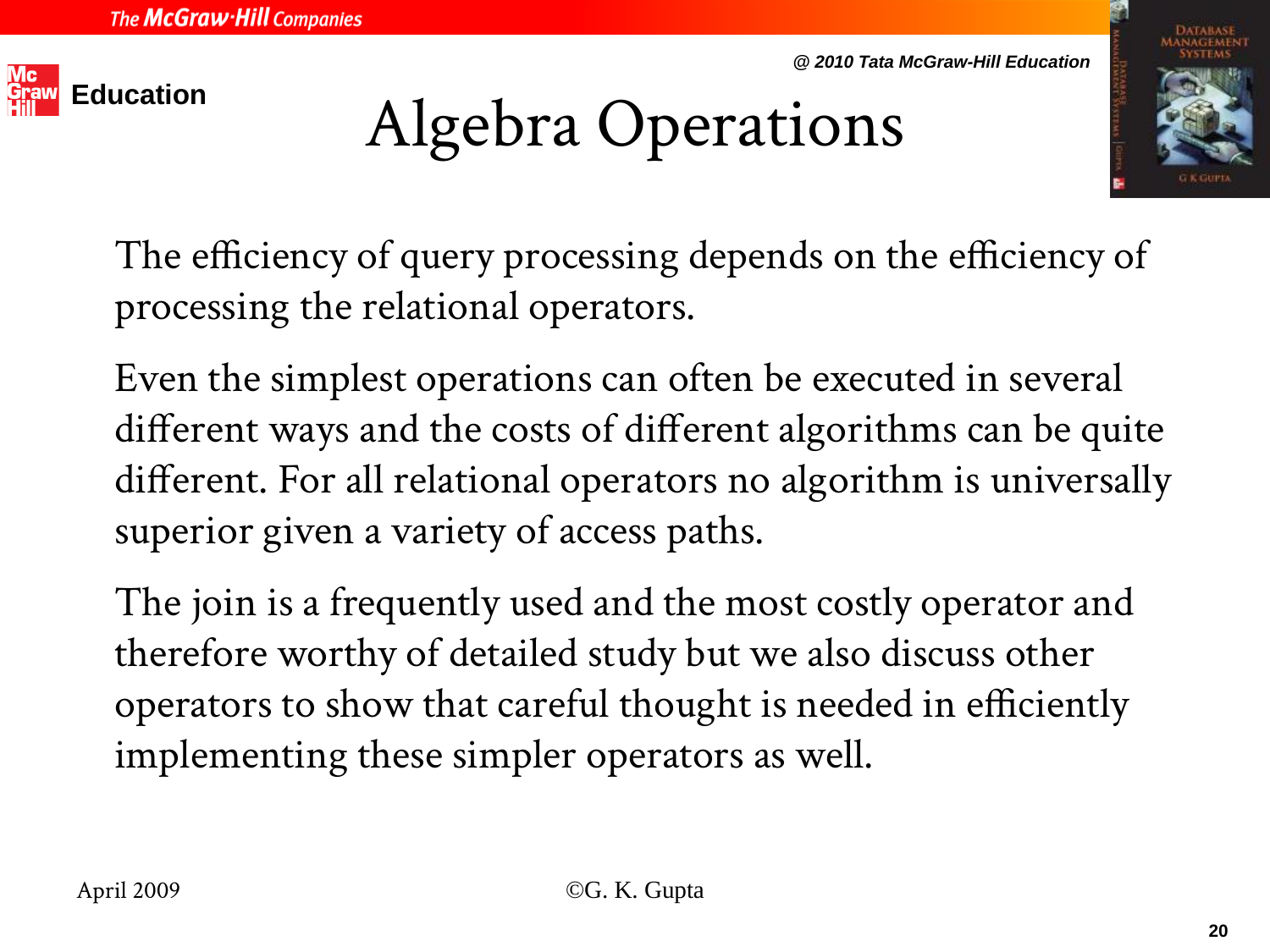

# Algebra Operations
The efficiency of query processing depends on the efficiency of processing the relational operators.
Even the simplest operations can often be executed in several different ways and the costs of different algorithms can be quite different. For all relational operators no algorithm is universally superior given a variety of access paths.
The join is a frequently used and the most costly operator and therefore worthy of detailed study but we also discuss other operators to show that careful thought is needed in efficiently implementing these simpler operators as well.

April 2009
©G. K. Gupta